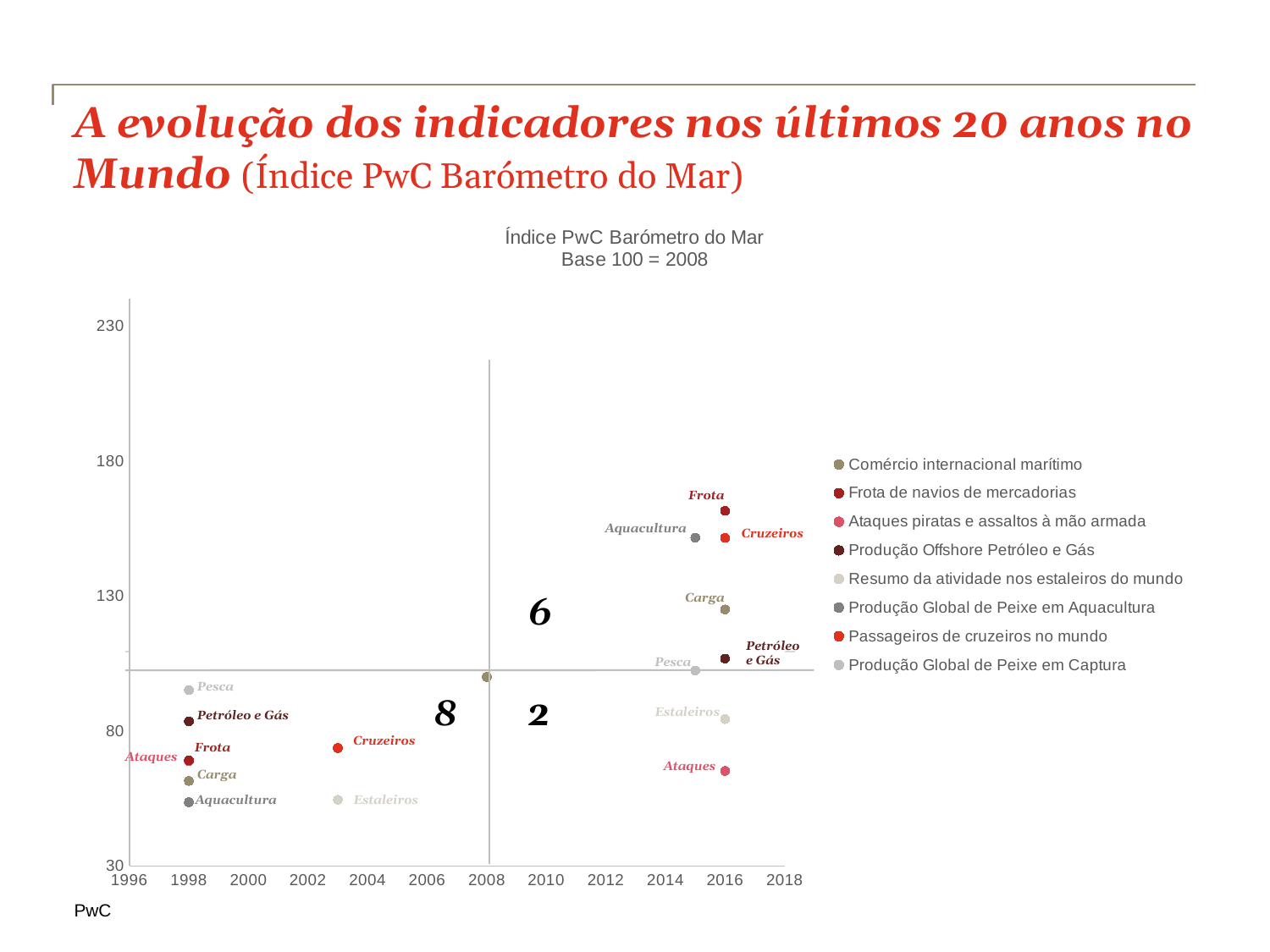

# A evolução dos indicadores nos últimos 20 anos no Mundo (Índice PwC Barómetro do Mar)

### Chart: Índice PwC Barómetro do Mar
Base 100 = 2008

| Category | Comércio internacional marítimo | Frota de navios de mercadorias | Ataques piratas e assaltos à mão armada | Produção Offshore Petróleo e Gás | Resumo da atividade nos estaleiros do mundo | Produção Global de Peixe em Aquacultura | Passageiros de cruzeiros no mundo | Produção Global de Peixe em Captura |
|---|---|---|---|---|---|---|---|---|
Frota
Aquacultura
Cruzeiros
Carga
6
Petróleo e Gás
Pesca
Pesca
8
2
Estaleiros
Petróleo e Gás
Cruzeiros
Frota
Ataques
Ataques
Carga
Aquacultura
Estaleiros